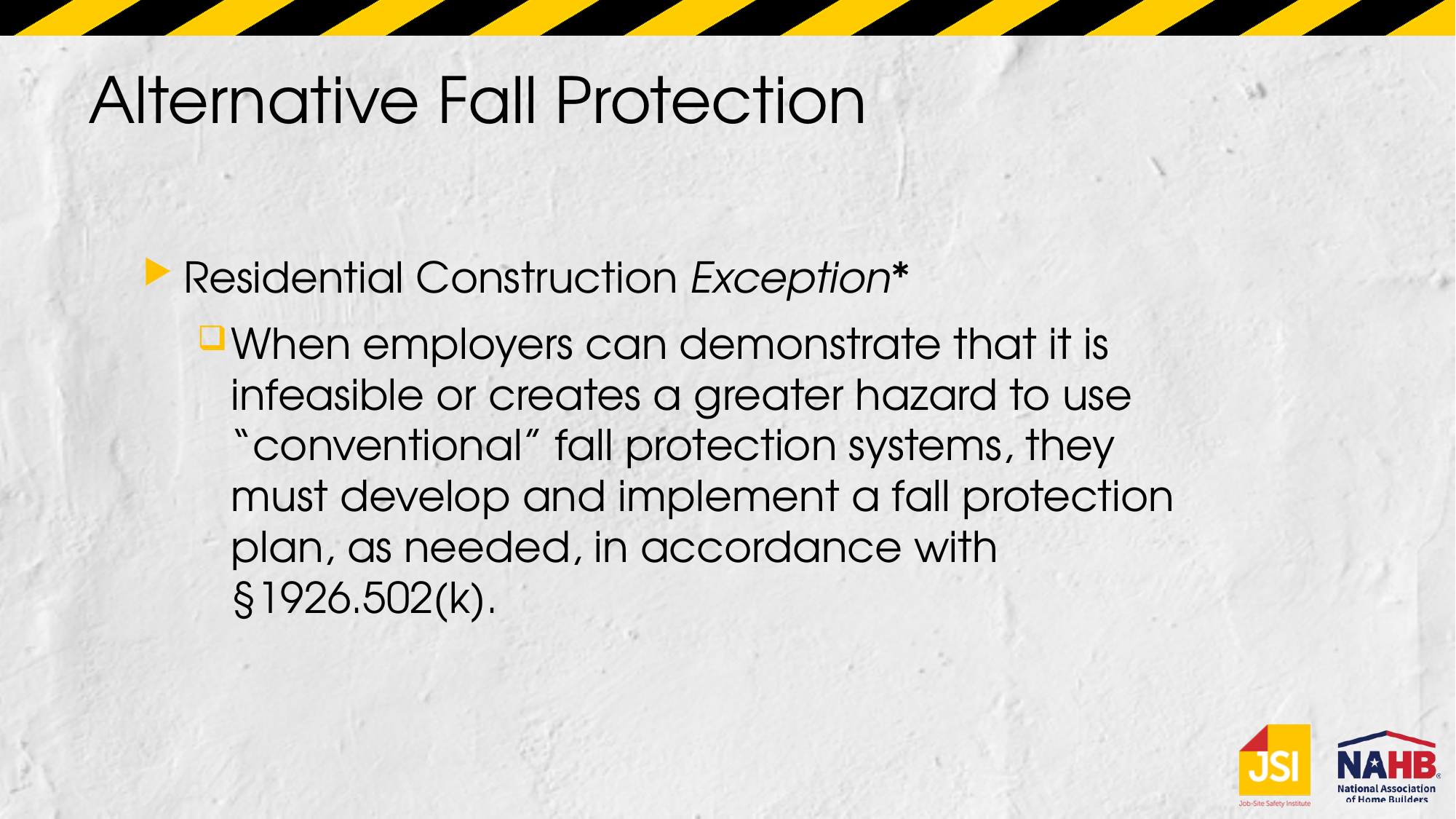

# Alternative Fall Protection
Residential Construction Exception*
When employers can demonstrate that it is infeasible or creates a greater hazard to use “conventional” fall protection systems, they must develop and implement a fall protection plan, as needed, in accordance with §1926.502(k).